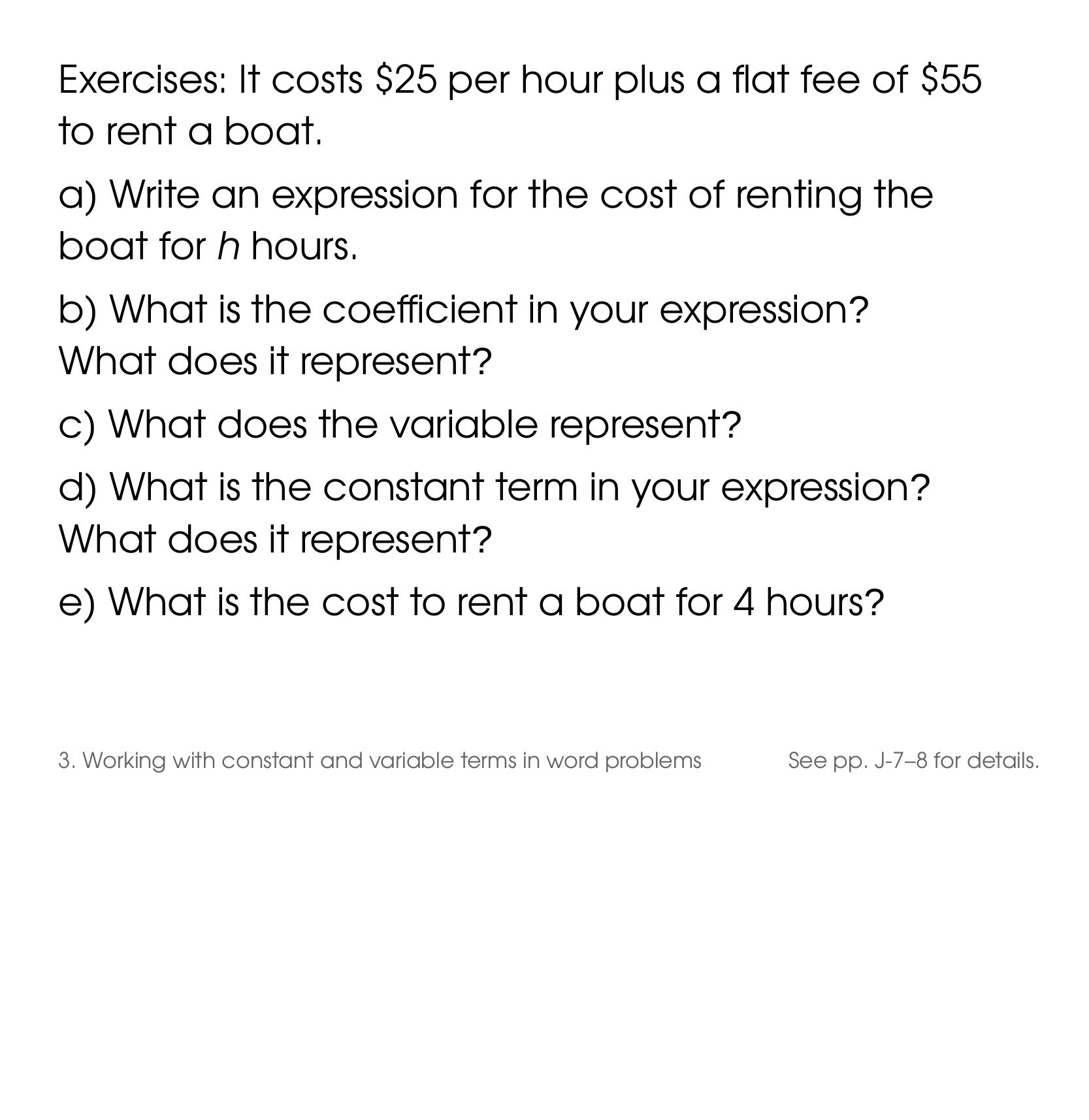

Exercises: It costs $25 per hour plus a flat fee of $55 to rent a boat.
a) Write an expression for the cost of renting the boat for h hours.
b) What is the coefficient in your expression?
What does it represent?
c) What does the variable represent?
d) What is the constant term in your expression? What does it represent?
e) What is the cost to rent a boat for 4 hours?
3. Working with constant and variable terms in word problems
See pp. J-7–8 for details.